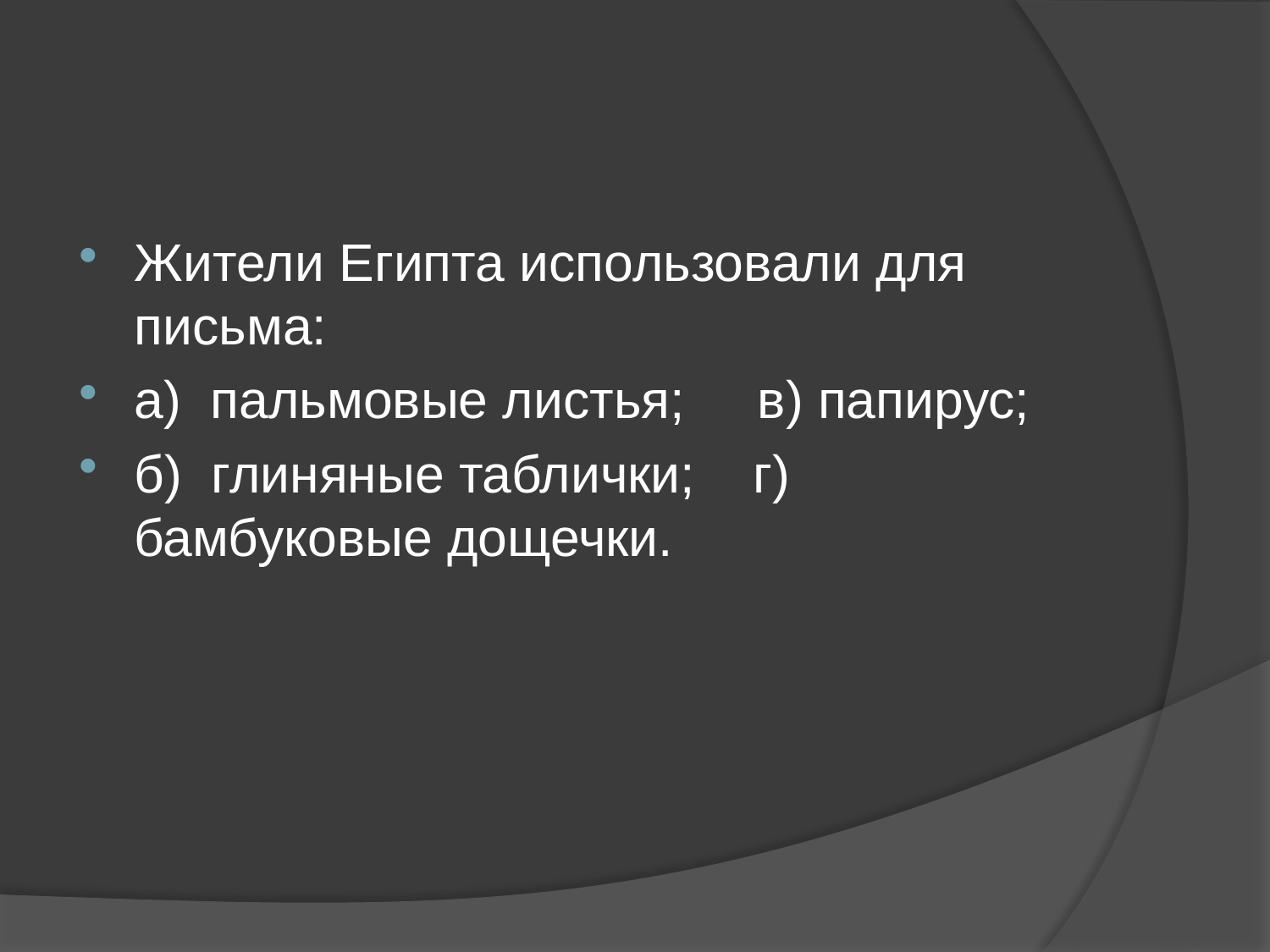

#
Жители Египта использовали для письма:
а)  пальмовые листья;     в) папирус;
б)  глиняные таблички;    г) бамбуковые дощечки.